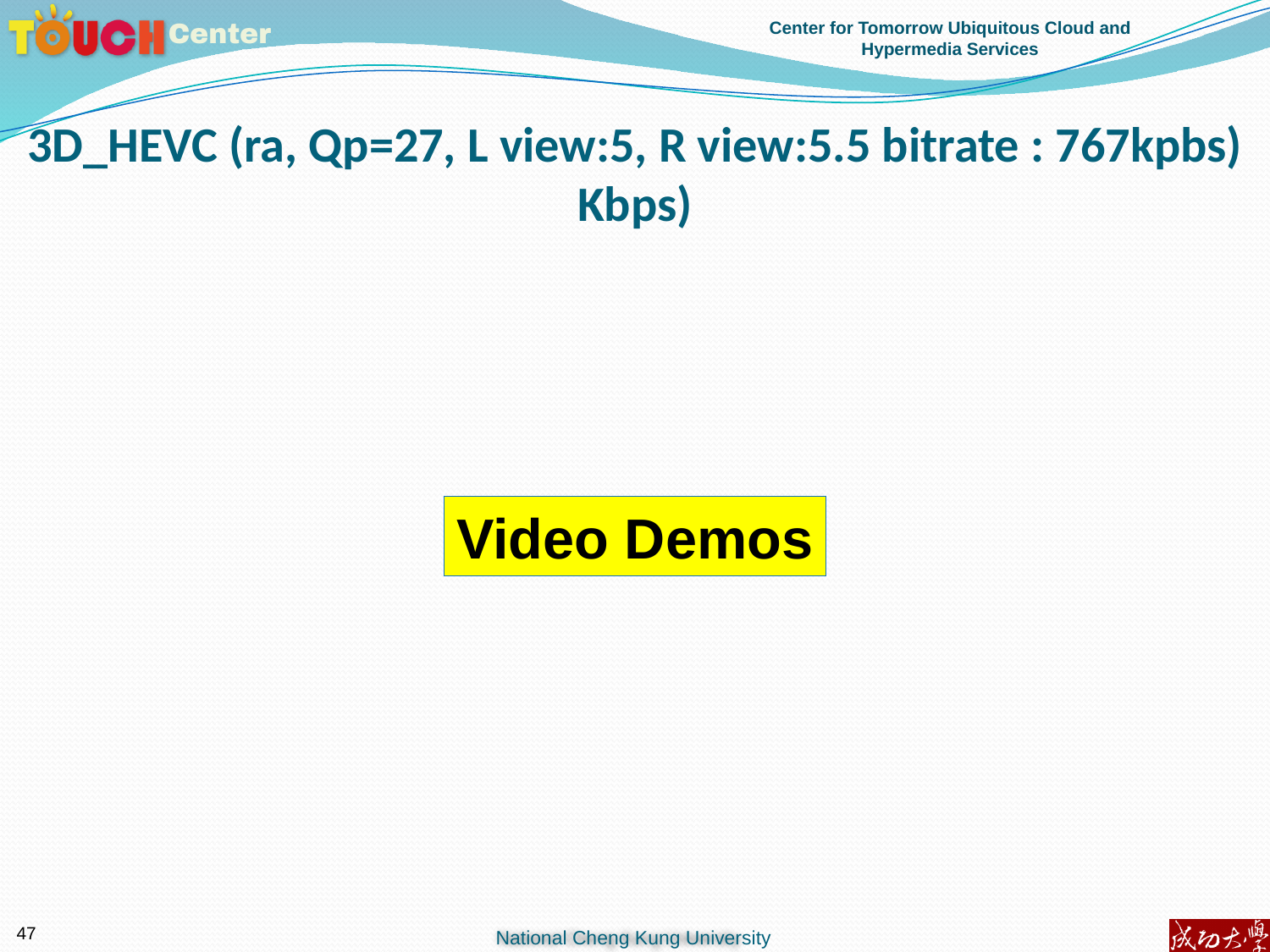

# 3D_HEVC (ra, Qp=27, L view:5, R view:5.5 bitrate : 767kpbs) Kbps)
Video Demos